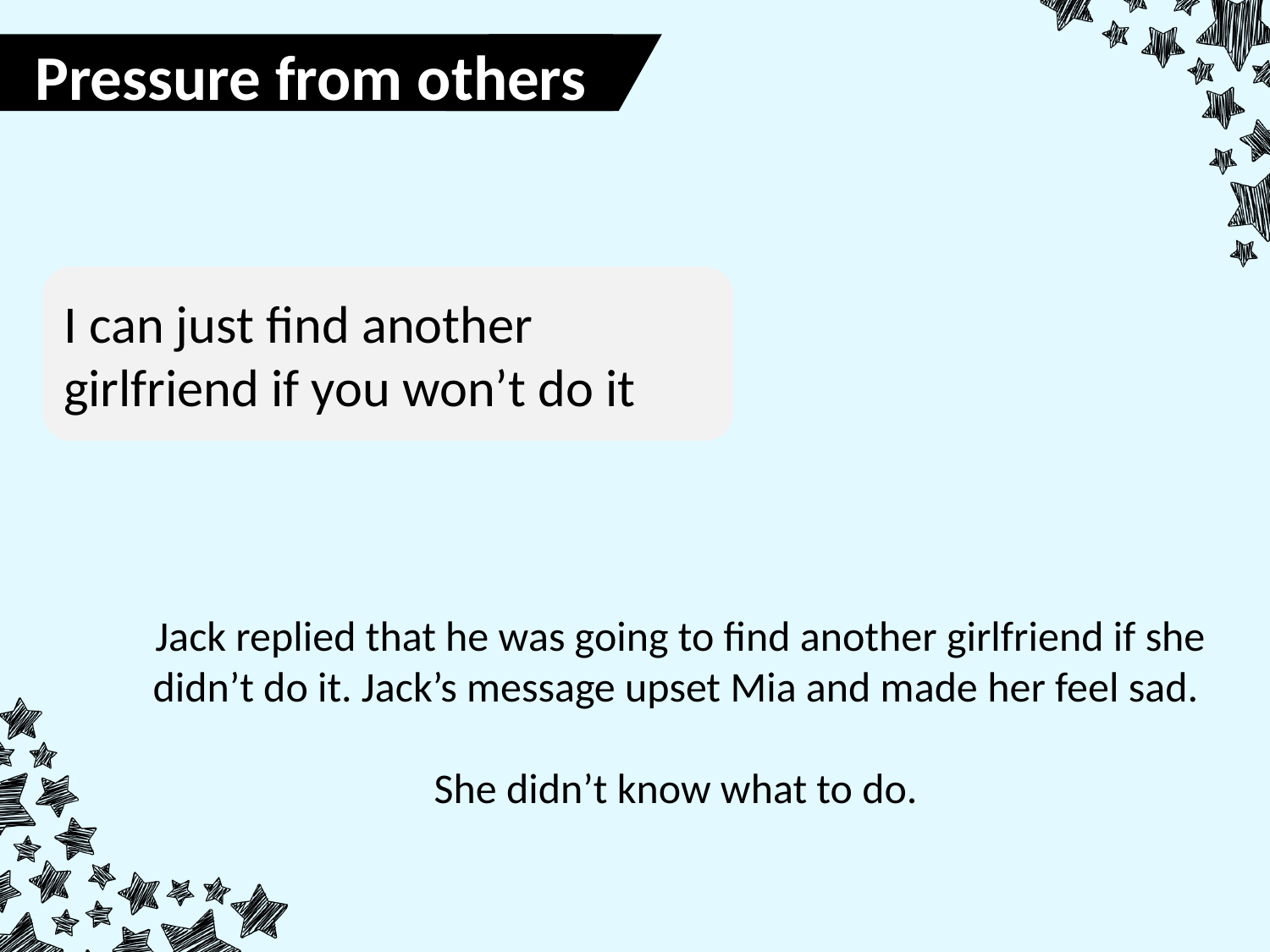

Pressure from others

I can just find another girlfriend if you won’t do it
Jack replied that he was going to find another girlfriend if she didn’t do it. Jack’s message upset Mia and made her feel sad.

She didn’t know what to do.